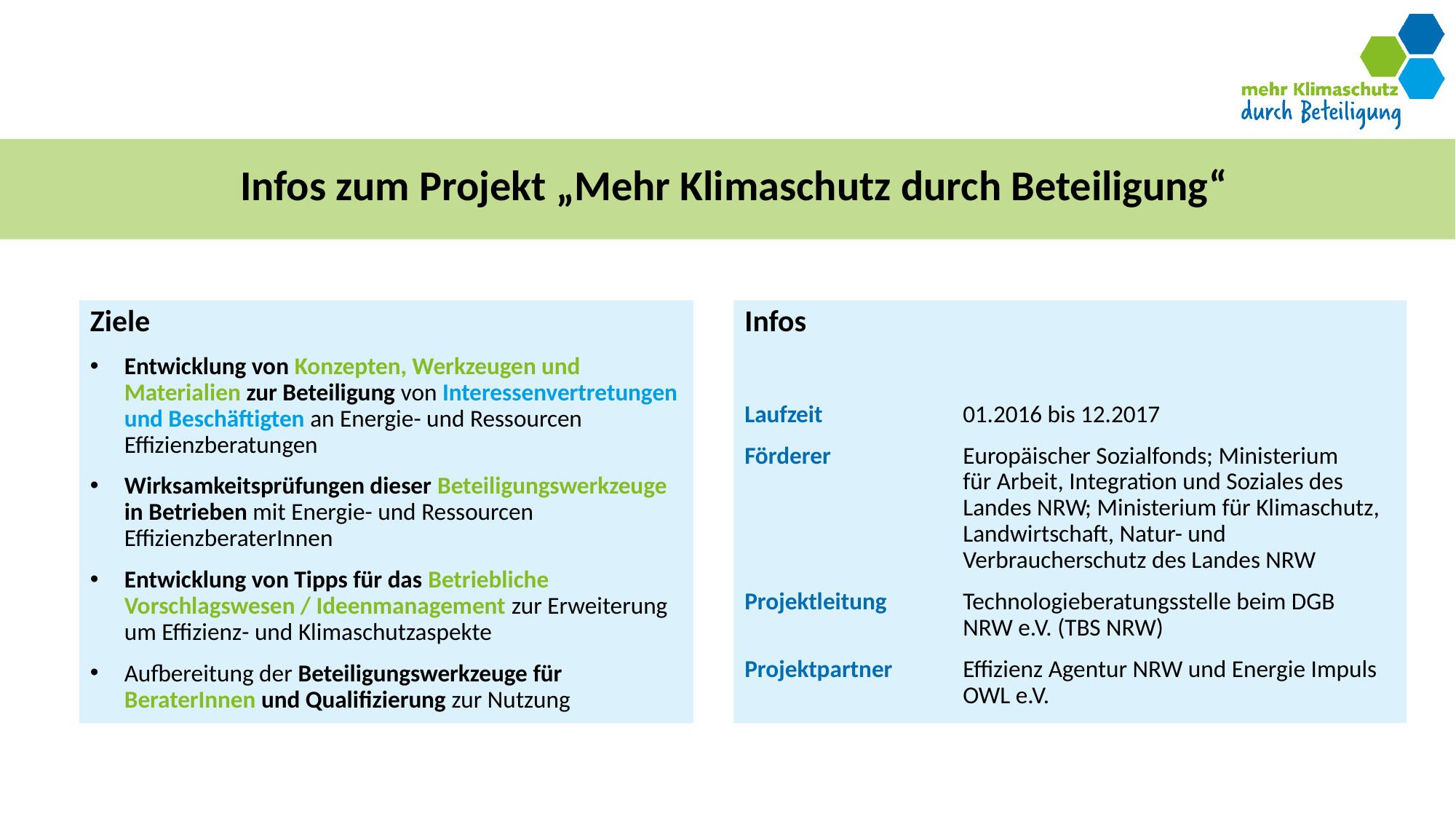

# Infos zum Projekt „Mehr Klimaschutz durch Beteiligung“
Ziele
Entwicklung von Konzepten, Werkzeugen und Materialien zur Beteiligung von Interessenvertretungen und Beschäftigten an Energie- und Ressourcen Effizienzberatungen
Wirksamkeitsprüfungen dieser Beteiligungswerkzeuge in Betrieben mit Energie- und Ressourcen EffizienzberaterInnen
Entwicklung von Tipps für das Betriebliche Vorschlagswesen / Ideenmanagement zur Erweiterung um Effizienz- und Klimaschutzaspekte
Aufbereitung der Beteiligungswerkzeuge für BeraterInnen und Qualifizierung zur Nutzung

Infos

Laufzeit		01.2016 bis 12.2017
Förderer		Europäischer Sozialfonds; Ministerium 		für Arbeit, Integration und Soziales des 		Landes NRW; Ministerium für Klimaschutz, 		Landwirtschaft, Natur- und 			Verbraucherschutz des Landes NRW
Projektleitung  	Technologieberatungsstelle beim DGB  		NRW e.V. (TBS NRW)
Projektpartner	Effizienz Agentur NRW und Energie Impuls 		OWL e.V.